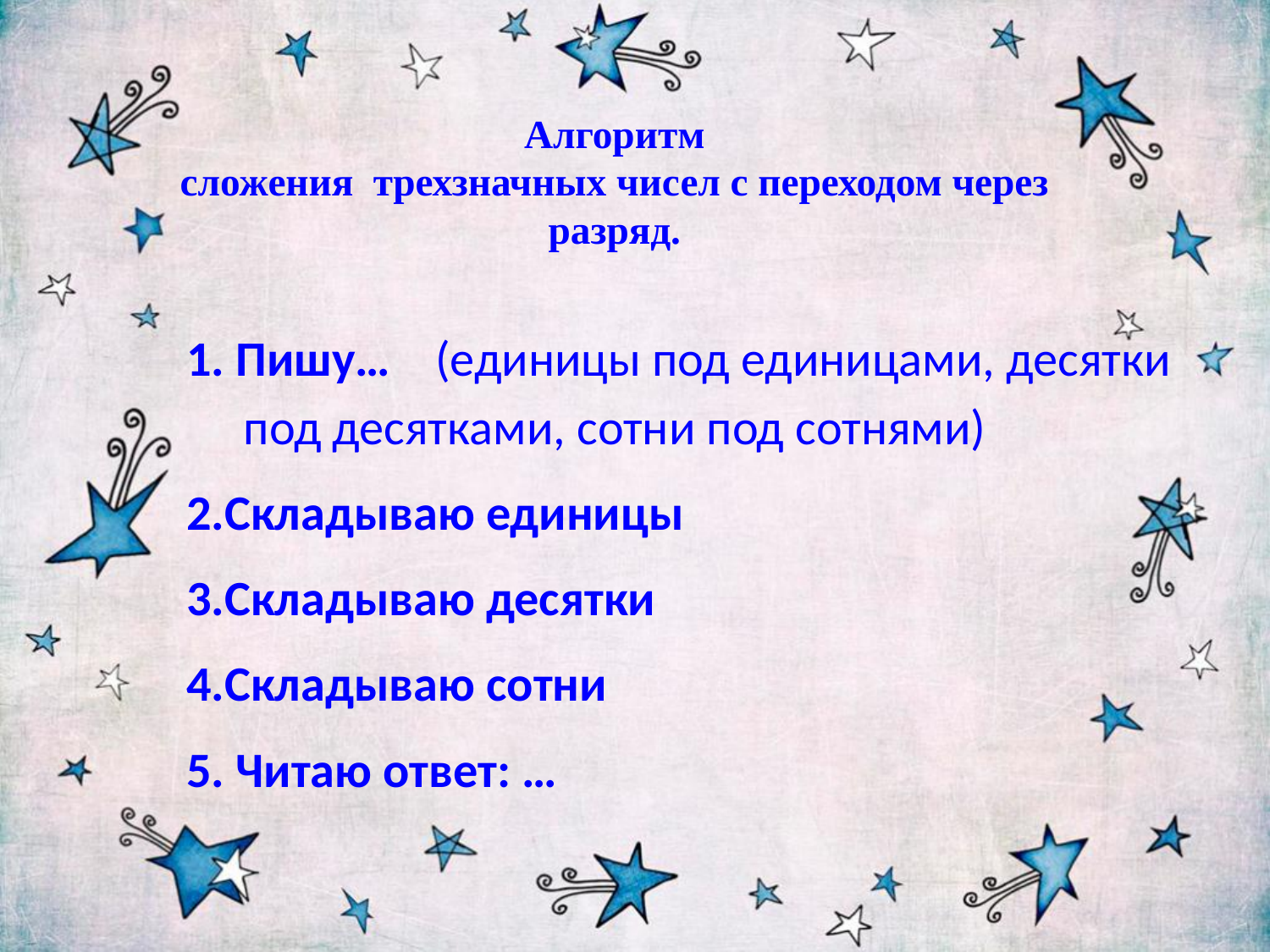

Алгоритм
сложения  трехзначных чисел с переходом через разряд.

1. Пишу…    (единицы под единицами, десятки под десятками, сотни под сотнями)
2.Складываю единицы
3.Складываю десятки
4.Складываю сотни
5. Читаю ответ: …